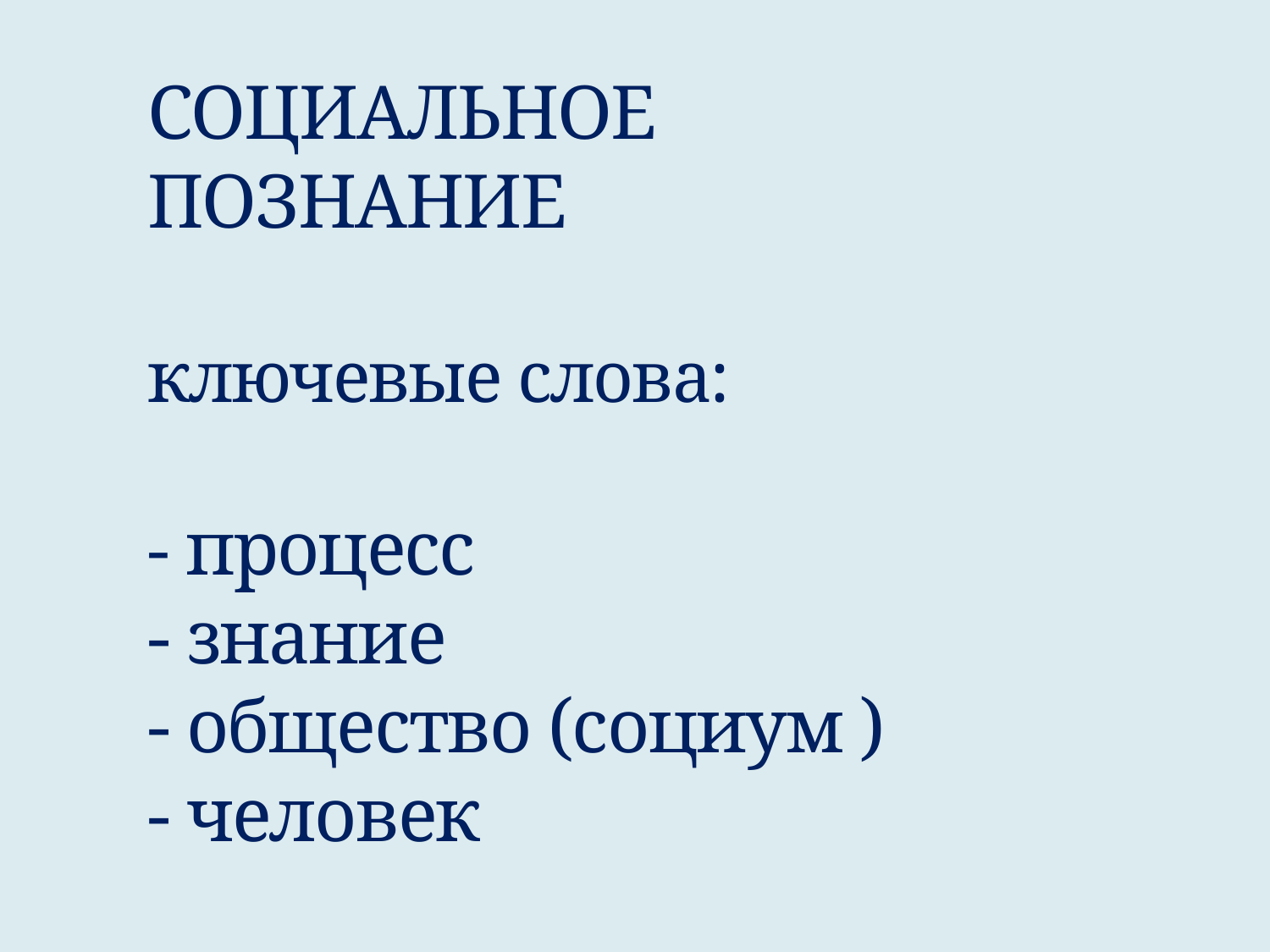

# СОЦИАЛЬНОЕ ПОЗНАНИЕ ключевые слова: - процесс - знание - общество (социум ) - человек